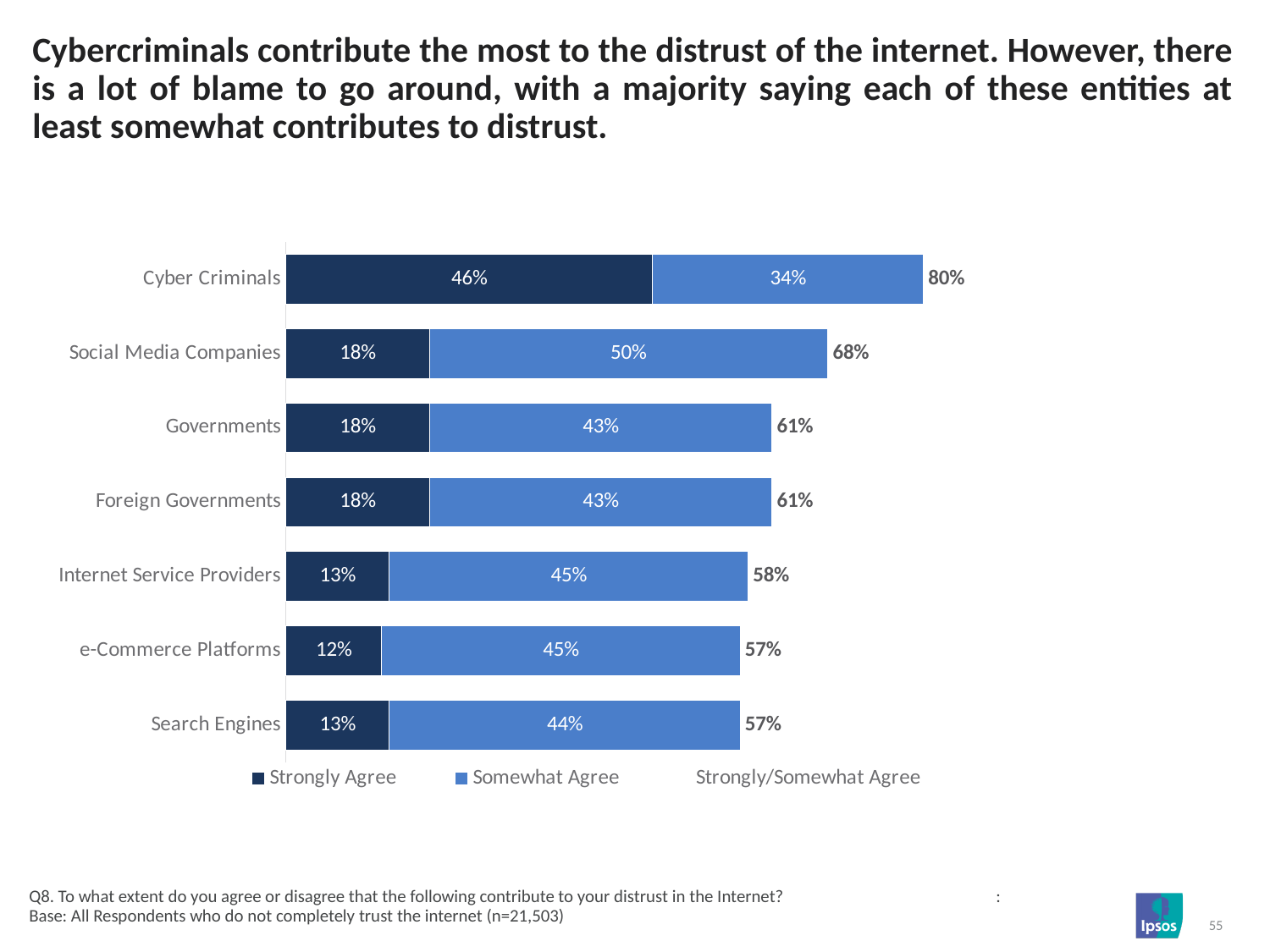

# Cybercriminals contribute the most to the distrust of the internet. However, there is a lot of blame to go around, with a majority saying each of these entities at least somewhat contributes to distrust.

### Chart

| Category | Strongly Agree | Somewhat Agree | Strongly/Somewhat Agree |
|---|---|---|---|
| Cyber Criminals | 0.46 | 0.34 | 0.8 |
| Social Media Companies | 0.18 | 0.5 | 0.68 |
| Governments | 0.18 | 0.43 | 0.61 |
| Foreign Governments | 0.18 | 0.43 | 0.61 |
| Internet Service Providers | 0.13 | 0.45 | 0.58 |
| e-Commerce Platforms | 0.12 | 0.45 | 0.57 |
| Search Engines | 0.13 | 0.44 | 0.57 |
|  |  |
| --- | --- |
|  |  |
|  |  |
|  |  |
|  |  |
|  |  |
|  |  |
|  |  |
Q8. To what extent do you agree or disagree that the following contribute to your distrust in the Internet?                                                     : Base: All Respondents who do not completely trust the internet (n=21,503)